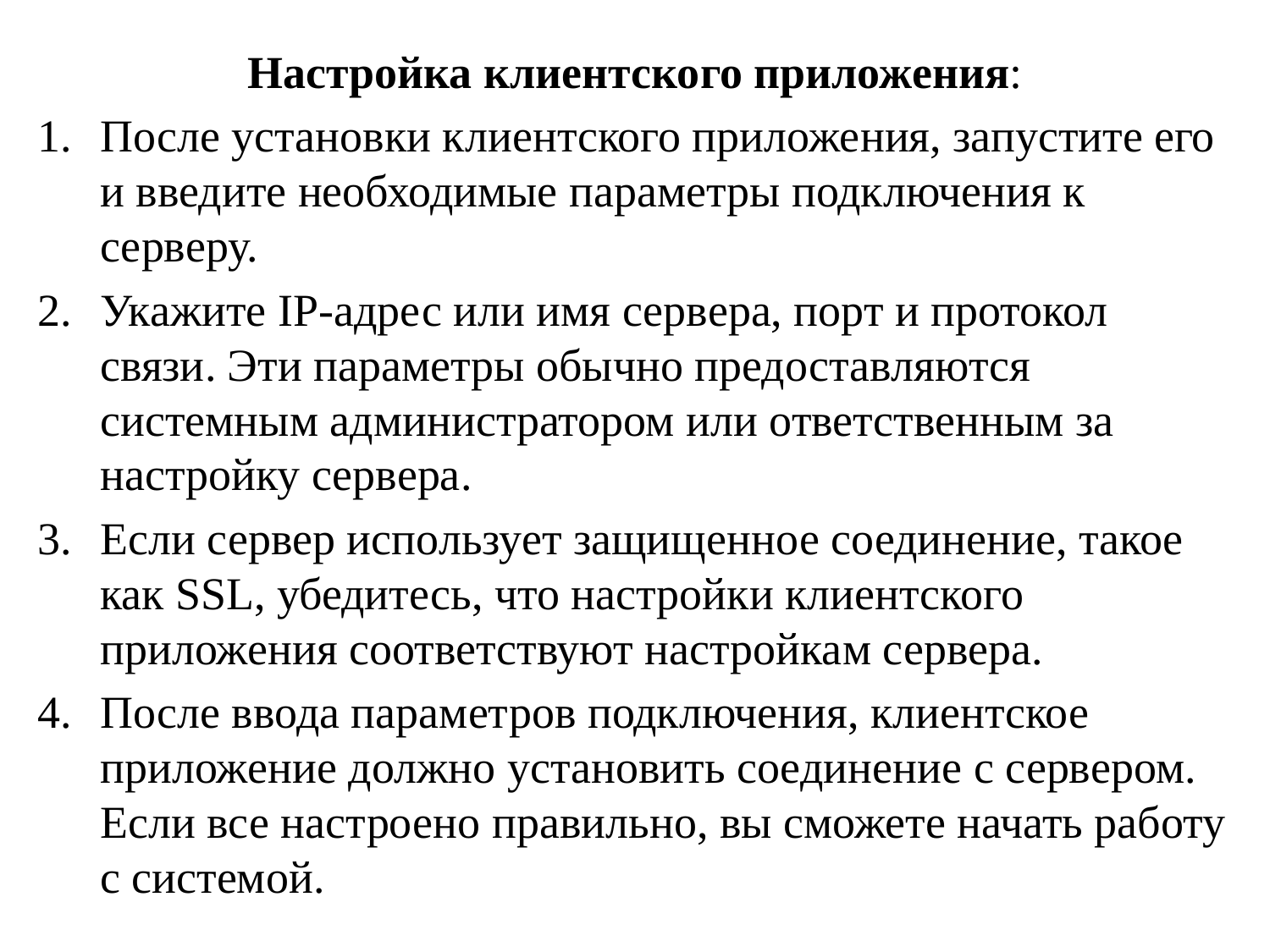

Настройка клиентского приложения:
После установки клиентского приложения, запустите его и введите необходимые параметры подключения к серверу.
Укажите IP-адрес или имя сервера, порт и протокол связи. Эти параметры обычно предоставляются системным администратором или ответственным за настройку сервера.
Если сервер использует защищенное соединение, такое как SSL, убедитесь, что настройки клиентского приложения соответствуют настройкам сервера.
После ввода параметров подключения, клиентское приложение должно установить соединение с сервером. Если все настроено правильно, вы сможете начать работу с системой.